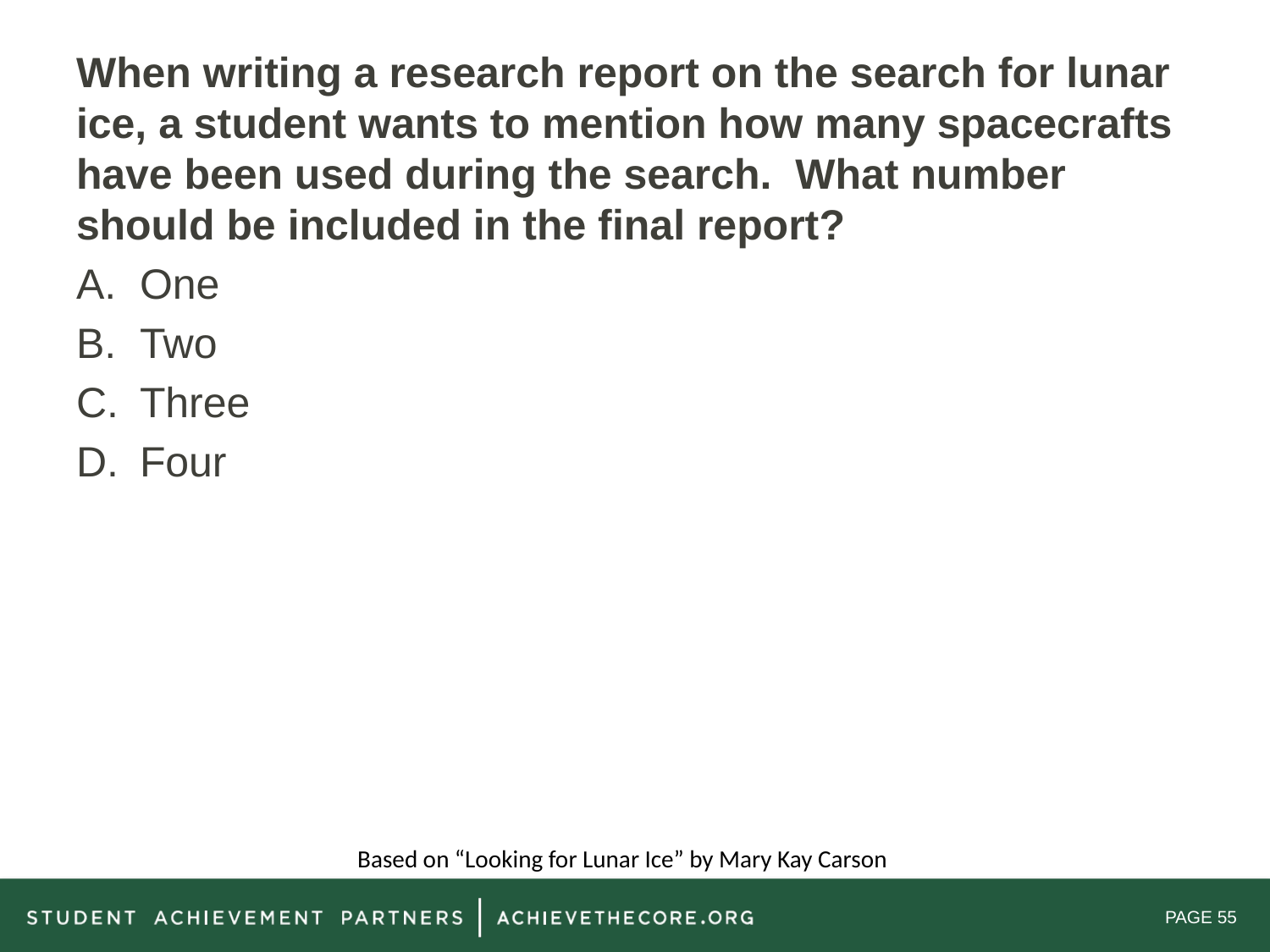

When writing a research report on the search for lunar ice, a student wants to mention how many spacecrafts have been used during the search.  What number should be included in the final report?
One
Two
Three
Four

Based on “Looking for Lunar Ice” by Mary Kay Carson